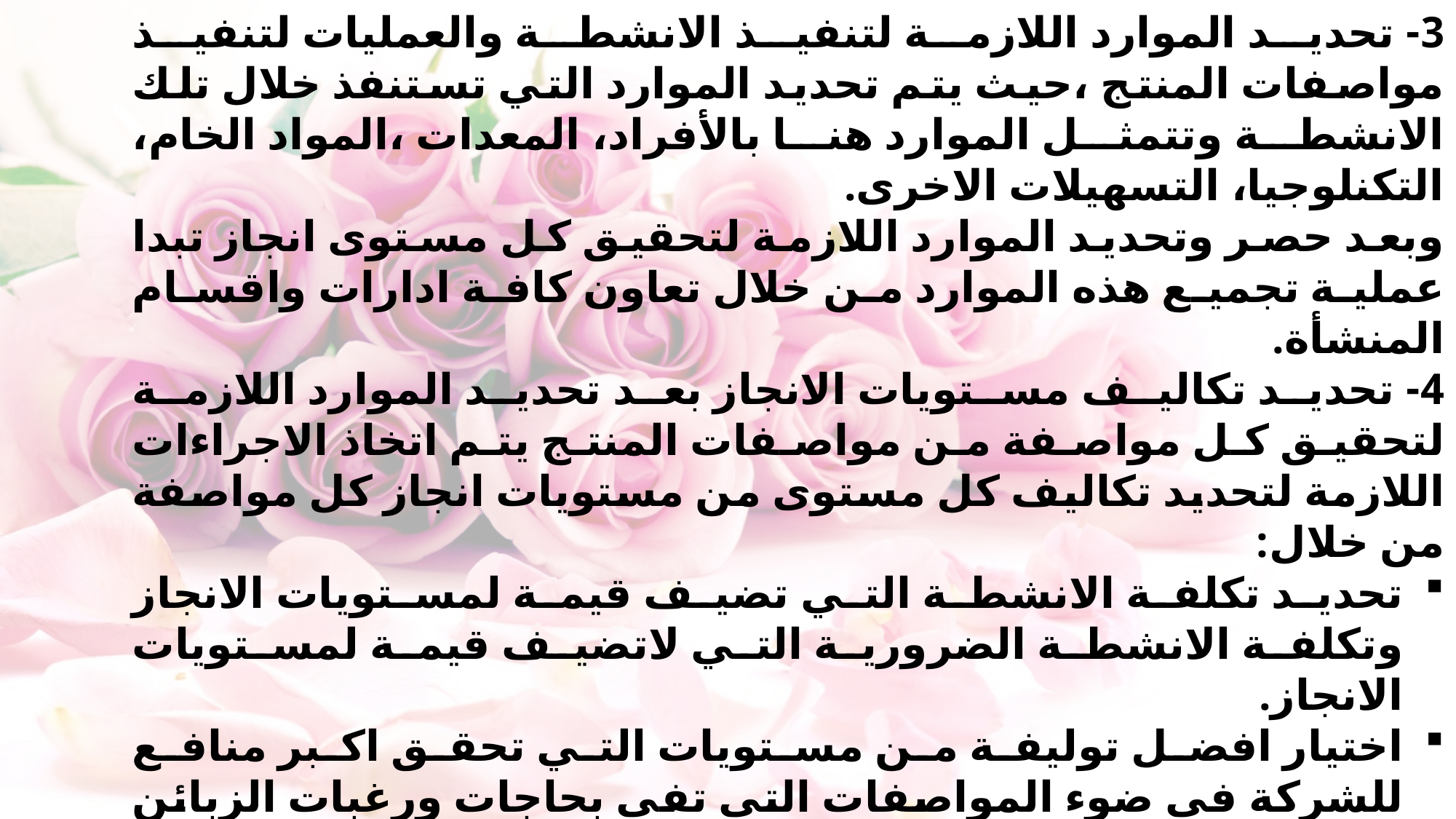

3- تحديد الموارد اللازمة لتنفيذ الانشطة والعمليات لتنفيذ مواصفات المنتج ،حيث يتم تحديد الموارد التي تستنفذ خلال تلك الانشطة وتتمثل الموارد هنا بالأفراد، المعدات ،المواد الخام، التكنلوجيا، التسهيلات الاخرى.
وبعد حصر وتحديد الموارد اللازمة لتحقيق كل مستوى انجاز تبدا عملية تجميع هذه الموارد من خلال تعاون كافة ادارات واقسام المنشأة.
4- تحديد تكاليف مستويات الانجاز بعد تحديد الموارد اللازمة لتحقيق كل مواصفة من مواصفات المنتج يتم اتخاذ الاجراءات اللازمة لتحديد تكاليف كل مستوى من مستويات انجاز كل مواصفة من خلال:
تحديد تكلفة الانشطة التي تضيف قيمة لمستويات الانجاز وتكلفة الانشطة الضرورية التي لاتضيف قيمة لمستويات الانجاز.
اختيار افضل توليفة من مستويات التي تحقق اكبر منافع للشركة في ضوء المواصفات التي تفي بحاجات ورغبات الزبائن وعلى ذلك فان:-
تكلفة اي مستوى انجاز= مجموع تكاليف الانشطة اللازمة لتنفيذ هذا المستوى
5- تحديد تكلفة وحدة المنتج بتجميع تكاليف كل مواصفات المنتج (على اساس الانجاز) نصل الى تكلفة وحدة المنتج. اي ان تكلفة وحدة المنتج هي:
تكلفة وحدة المنتج = مجموع تكاليف مواصفاته في ضوء مستوى الانجاز المستهدف لكل مواصفة.
ويتم تحليل مواصفات المنتج من خلال استخدام محركات التكلفة لتحديد معدلات التحميل خاصة عندما تكون العلاقة مباشرة بين تكلفة المنتج ومواصفاته.